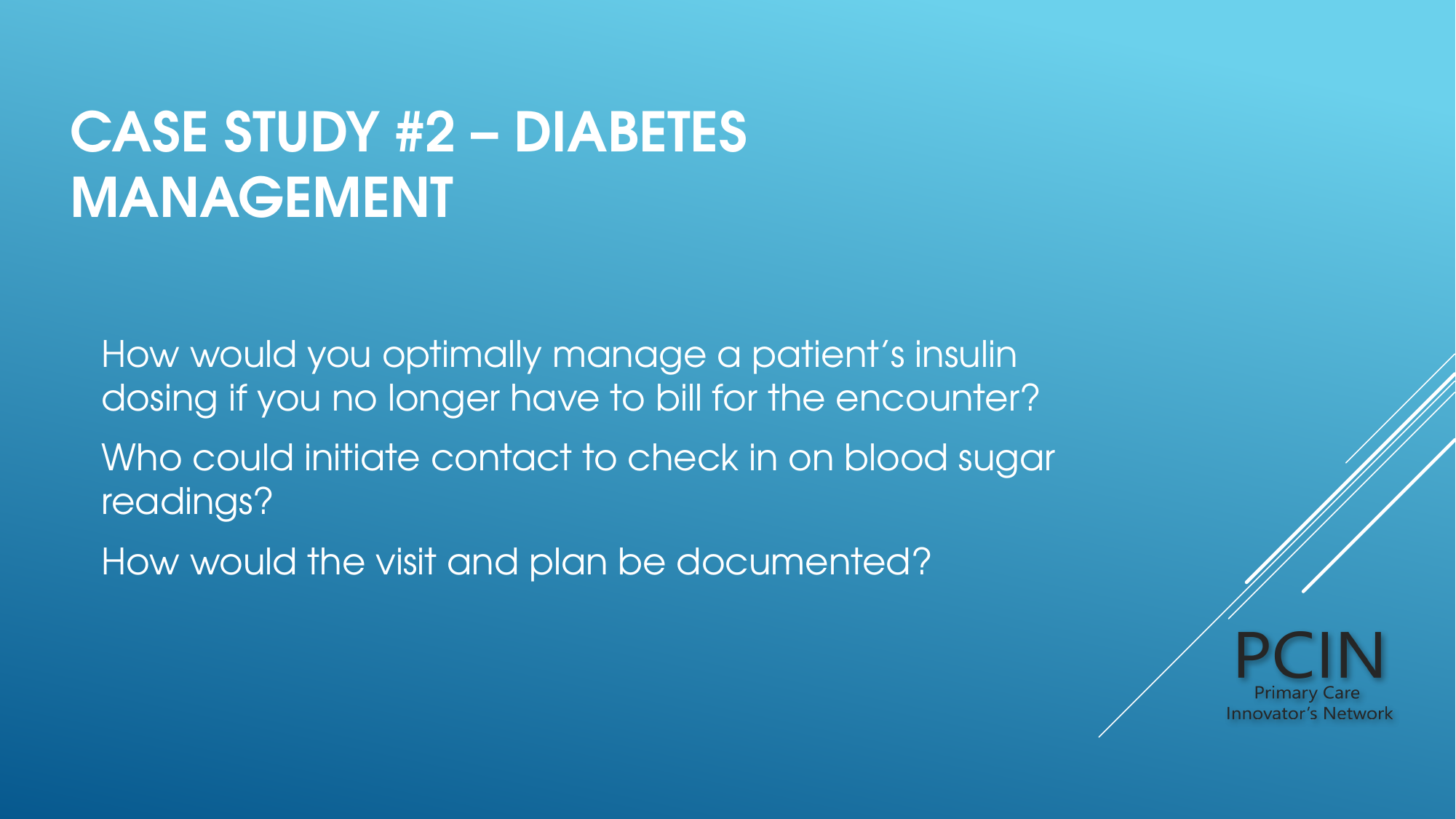

# Case Study #2 – Diabetes Management
How would you optimally manage a patient’s insulin dosing if you no longer have to bill for the encounter?
Who could initiate contact to check in on blood sugar readings?
How would the visit and plan be documented?